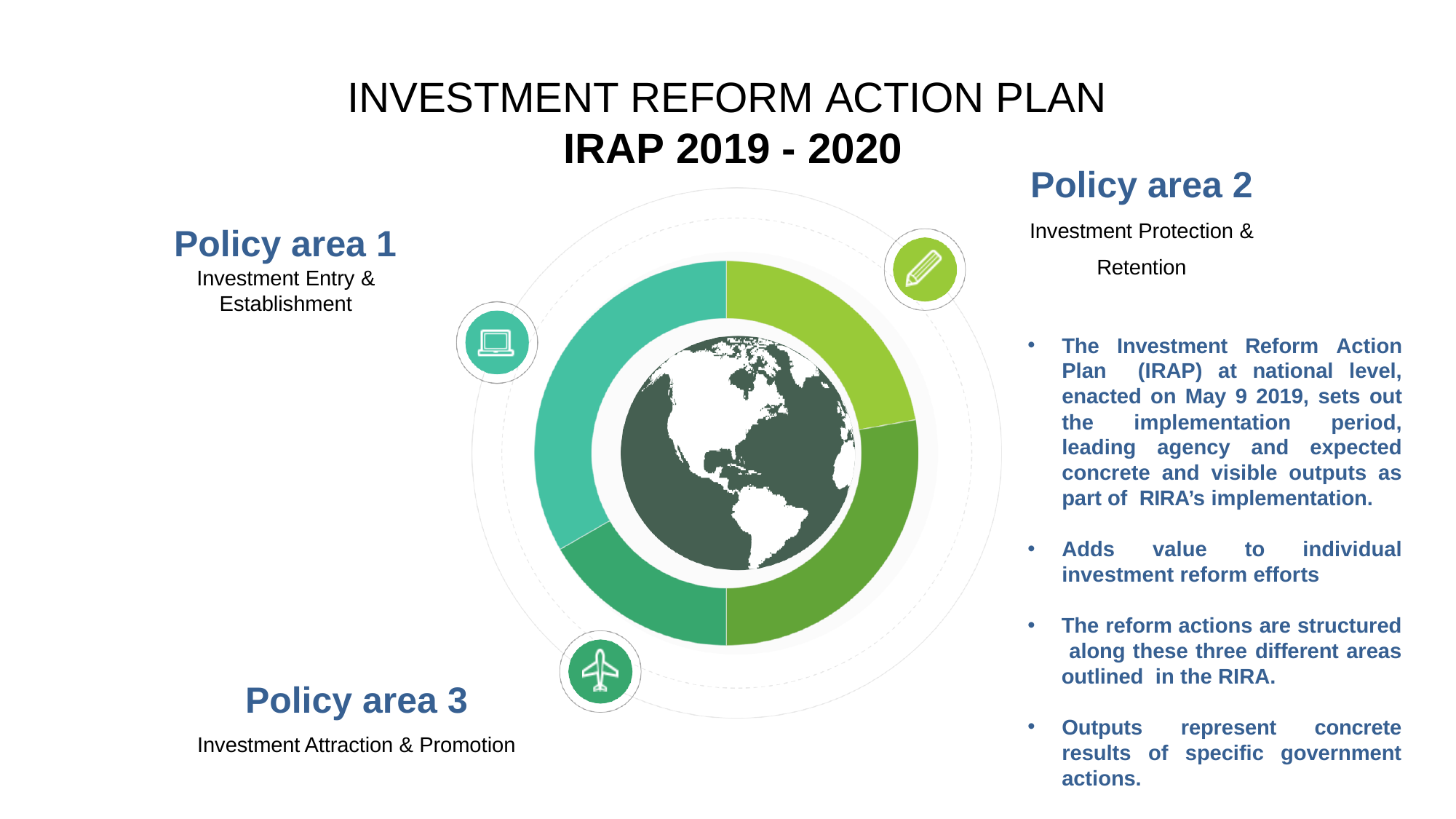

# INVESTMENT REFORM ACTION PLAN IRAP 2019 - 2020
Policy area 2
Investment Protection & Retention

Policy area 1
Investment Entry & Establishment

The Investment Reform Action Plan  (IRAP) at national level, enacted on May 9 2019, sets out the implementation period, leading agency and expected concrete and visible outputs as part of  RIRA’s implementation.

Adds value to individual investment reform efforts

The reform actions are structured  along these three different areas outlined  in the RIRA.

Outputs represent concrete results of specific government actions.

Policy area 3
Investment Attraction & Promotion